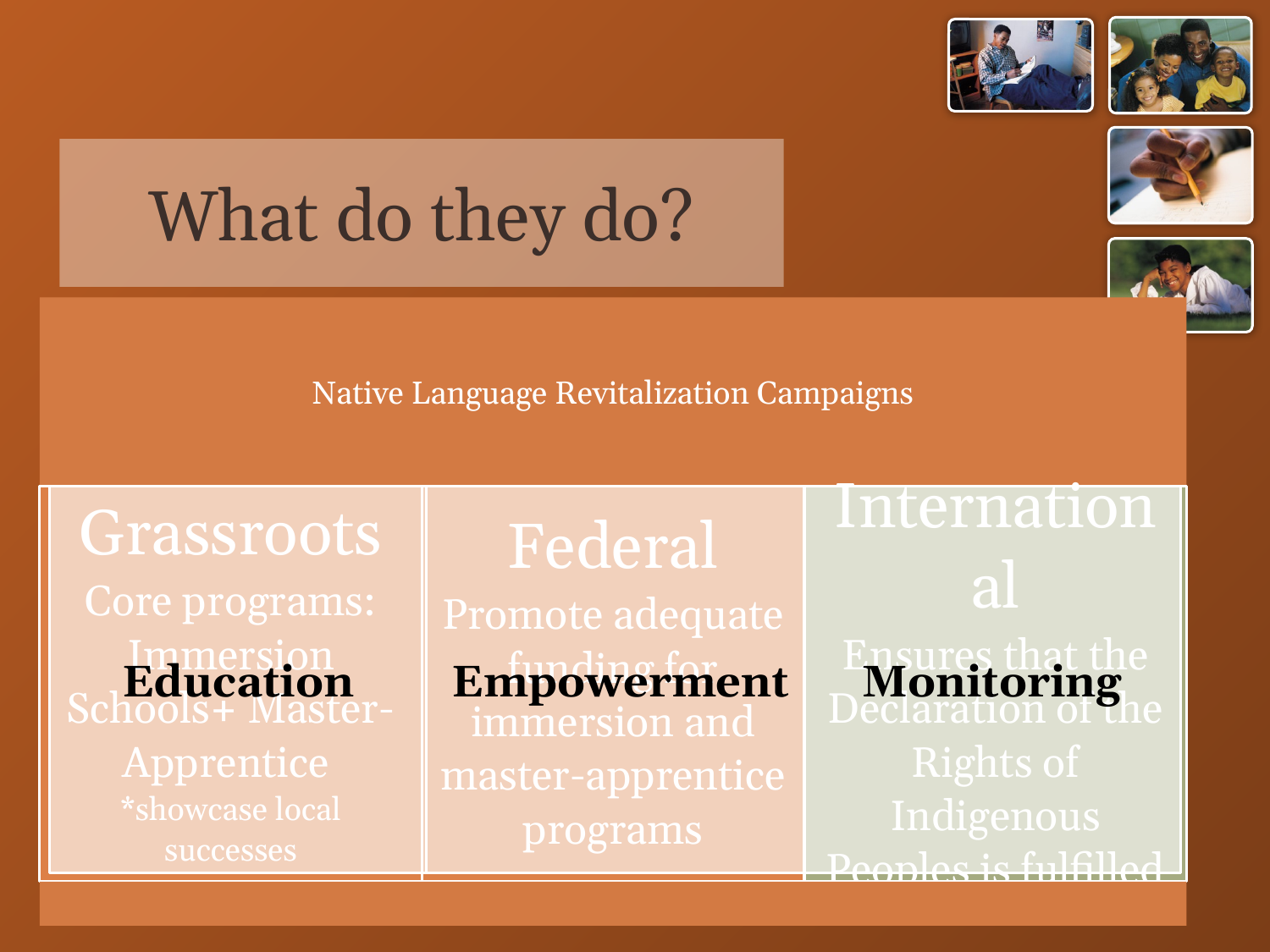

# What do they do?
Native Language Revitalization Campaigns
Federal
International
Grassroots
*showcase local successes

Education
 Empowerment
Monitoring